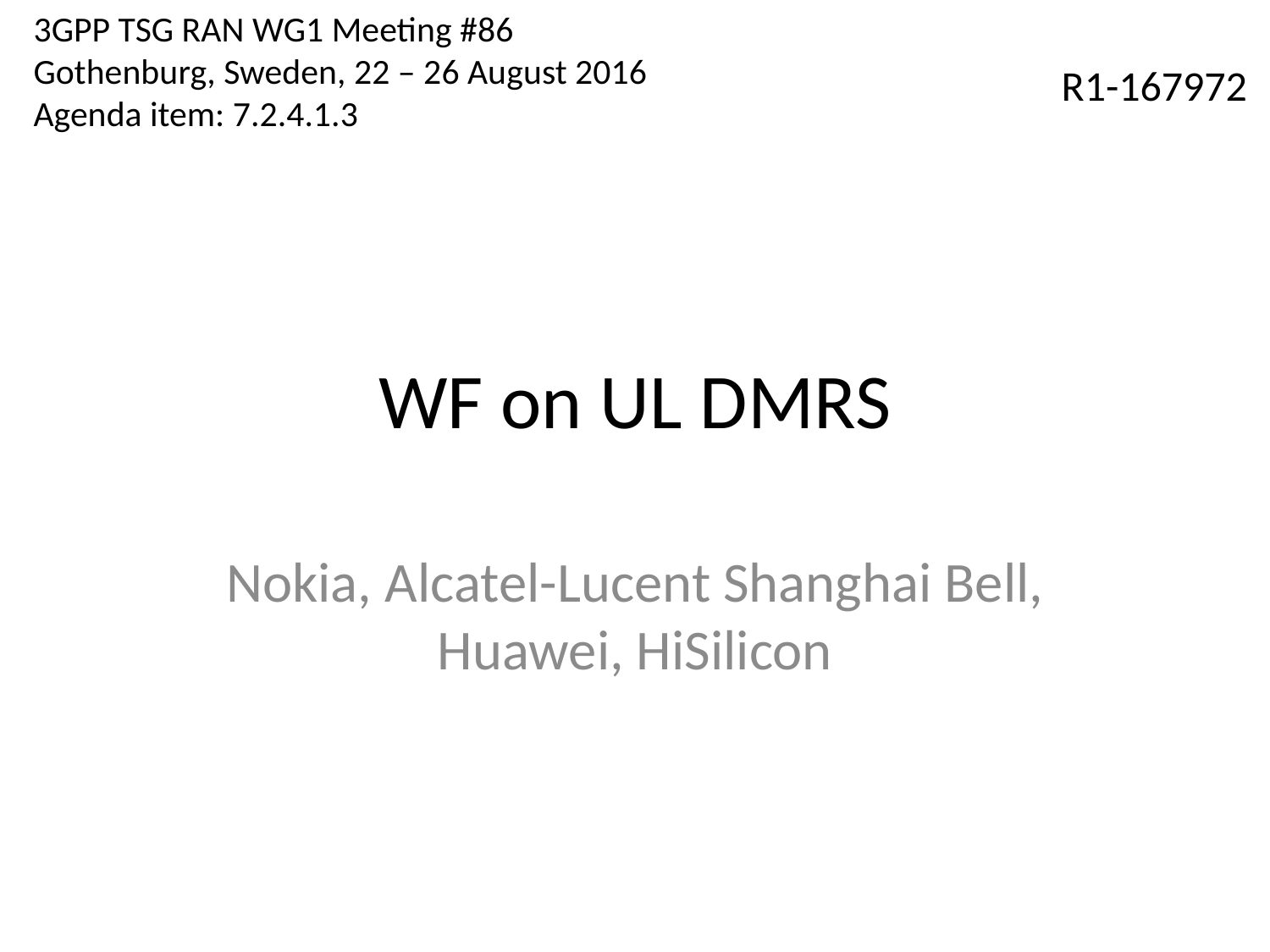

3GPP TSG RAN WG1 Meeting #86
Gothenburg, Sweden, 22 – 26 August 2016
Agenda item: 7.2.4.1.3
R1-167972
# WF on UL DMRS
Nokia, Alcatel-Lucent Shanghai Bell, Huawei, HiSilicon